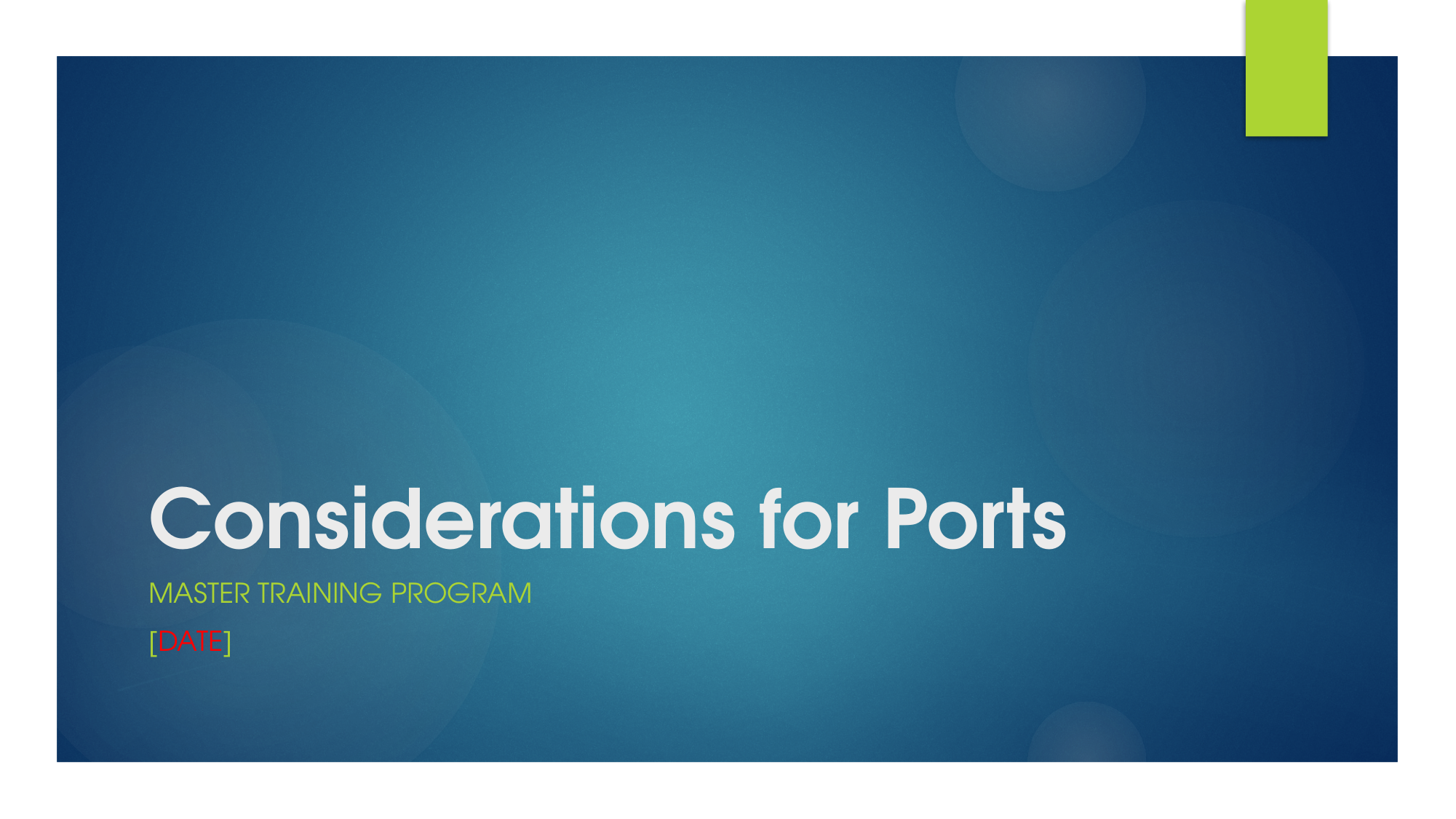

# Considerations for Ports
Master training program
[Date]